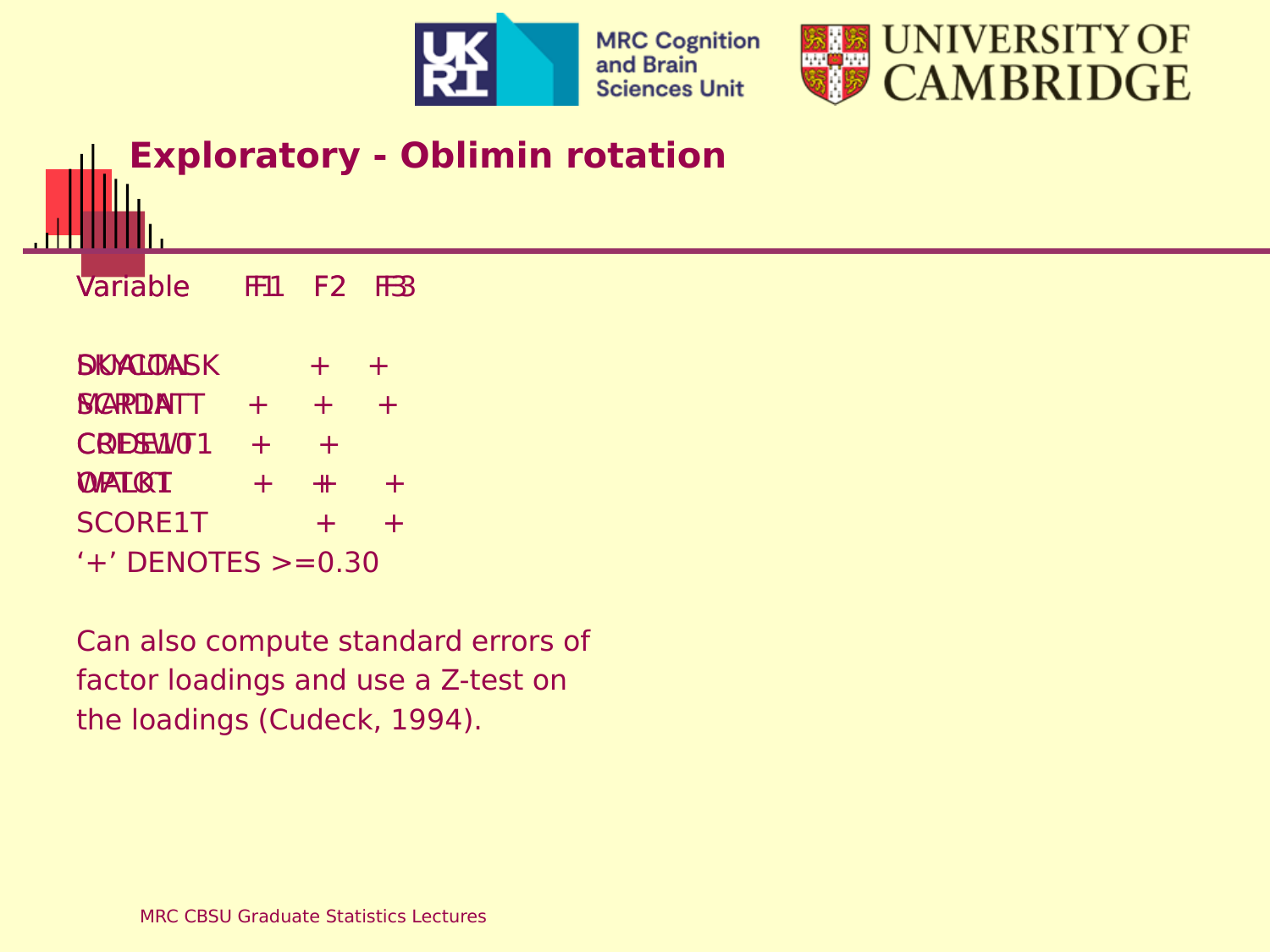

# Exploratory - Oblimin rotation

Variable       F1   F2   F3

SKYCON                    +
MAP1N        +            +
CRESWT1    +
OPTOT         +    +
SCORE1T            +     +

Variable      F1    F2    F3

DUALTASK          +
SCRDATT            +
CODE10              +
WALK1                +     +

‘+’ DENOTES >=0.30

Can also compute standard errors of
factor loadings and use a Z-test on
the loadings (Cudeck, 1994).
MRC CBSU Graduate Statistics Lectures